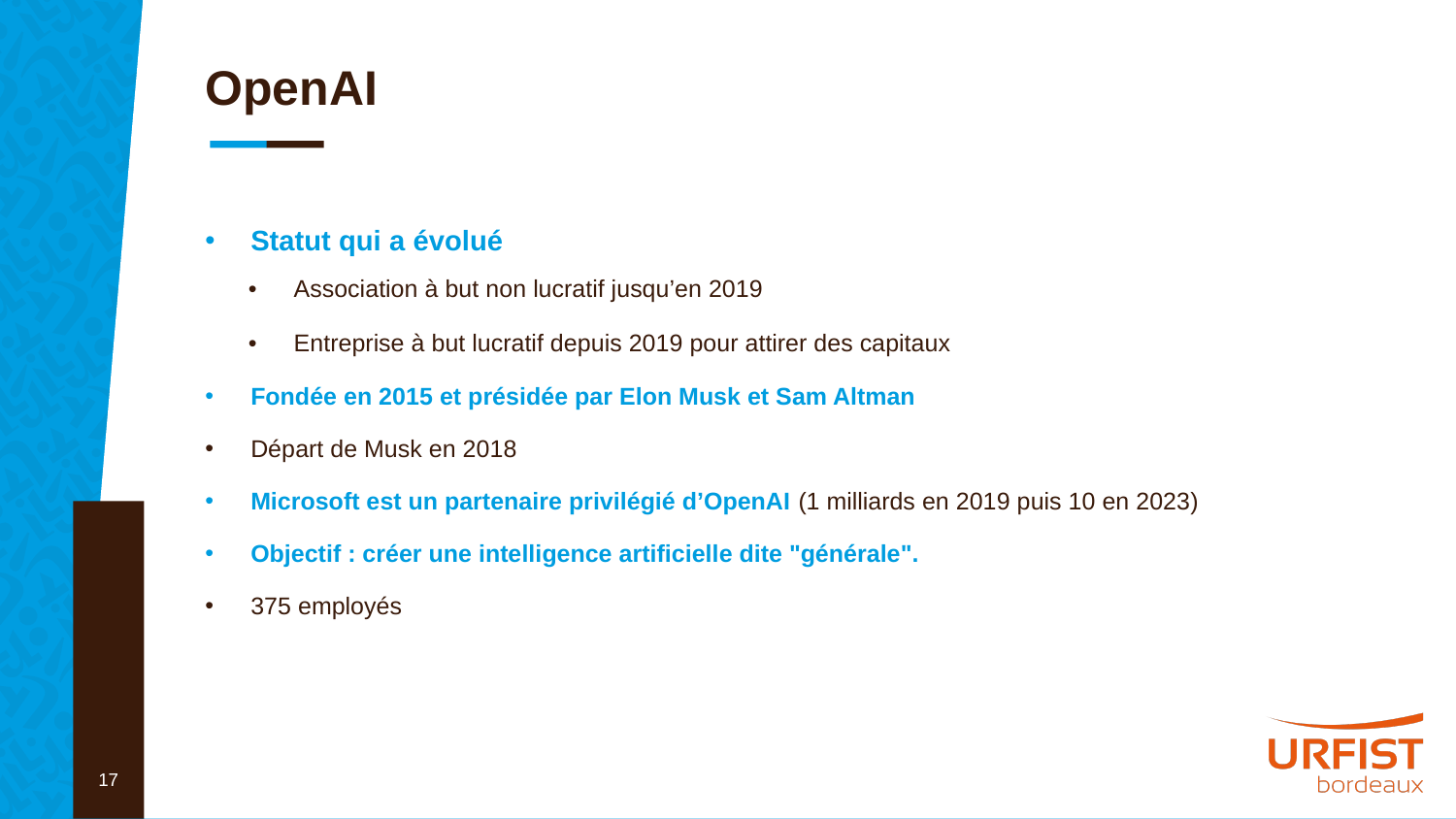

# OpenAI
Statut qui a évolué
Association à but non lucratif jusqu’en 2019
Entreprise à but lucratif depuis 2019 pour attirer des capitaux
Fondée en 2015 et présidée par Elon Musk et Sam Altman
Départ de Musk en 2018
Microsoft est un partenaire privilégié d’OpenAI (1 milliards en 2019 puis 10 en 2023)
Objectif : créer une intelligence artificielle dite "générale".
375 employés
17